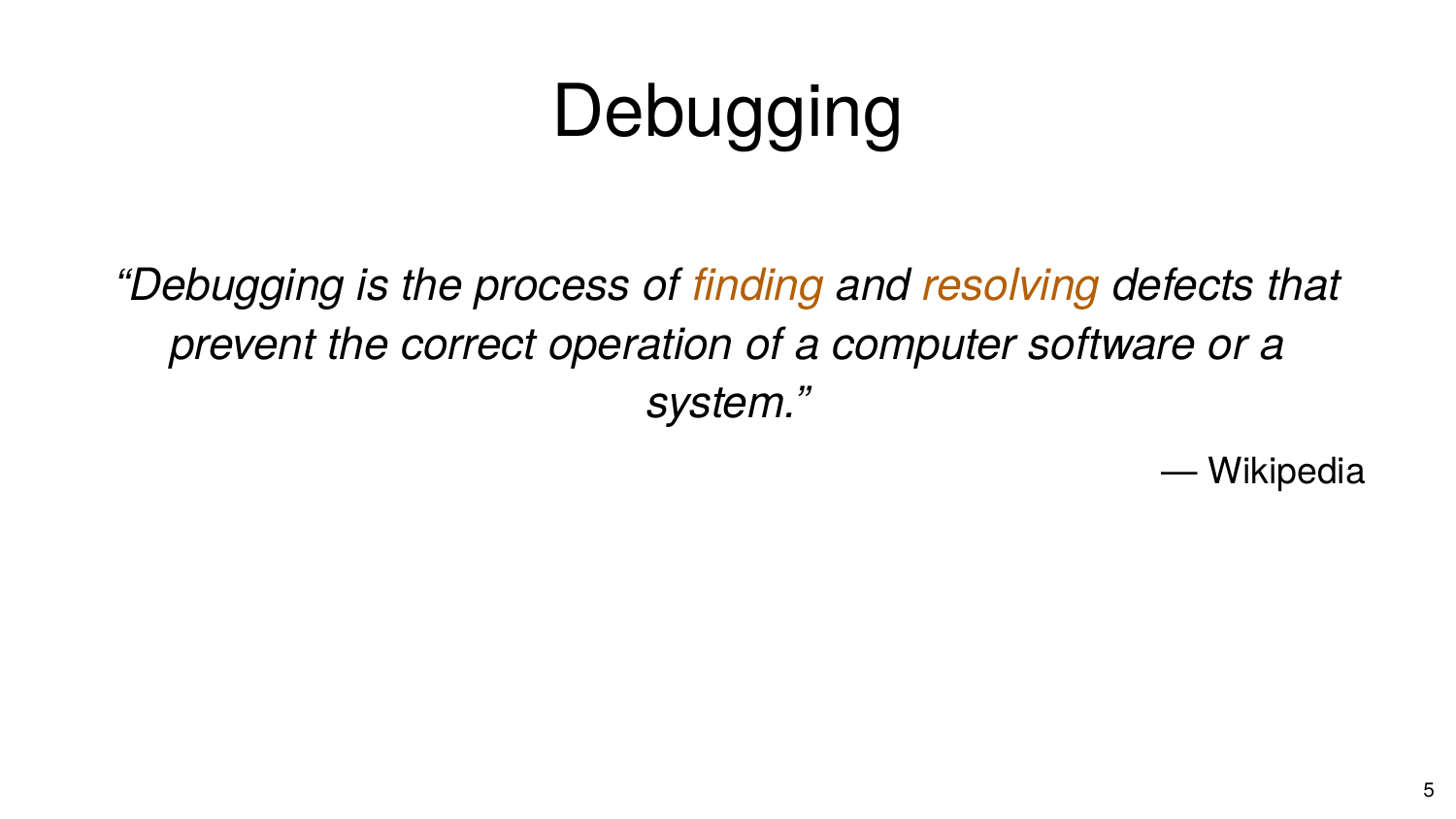

# Debugging
“Debugging is the process of finding and resolving defects that prevent the correct operation of a computer software or a system.”
— Wikipedia
5